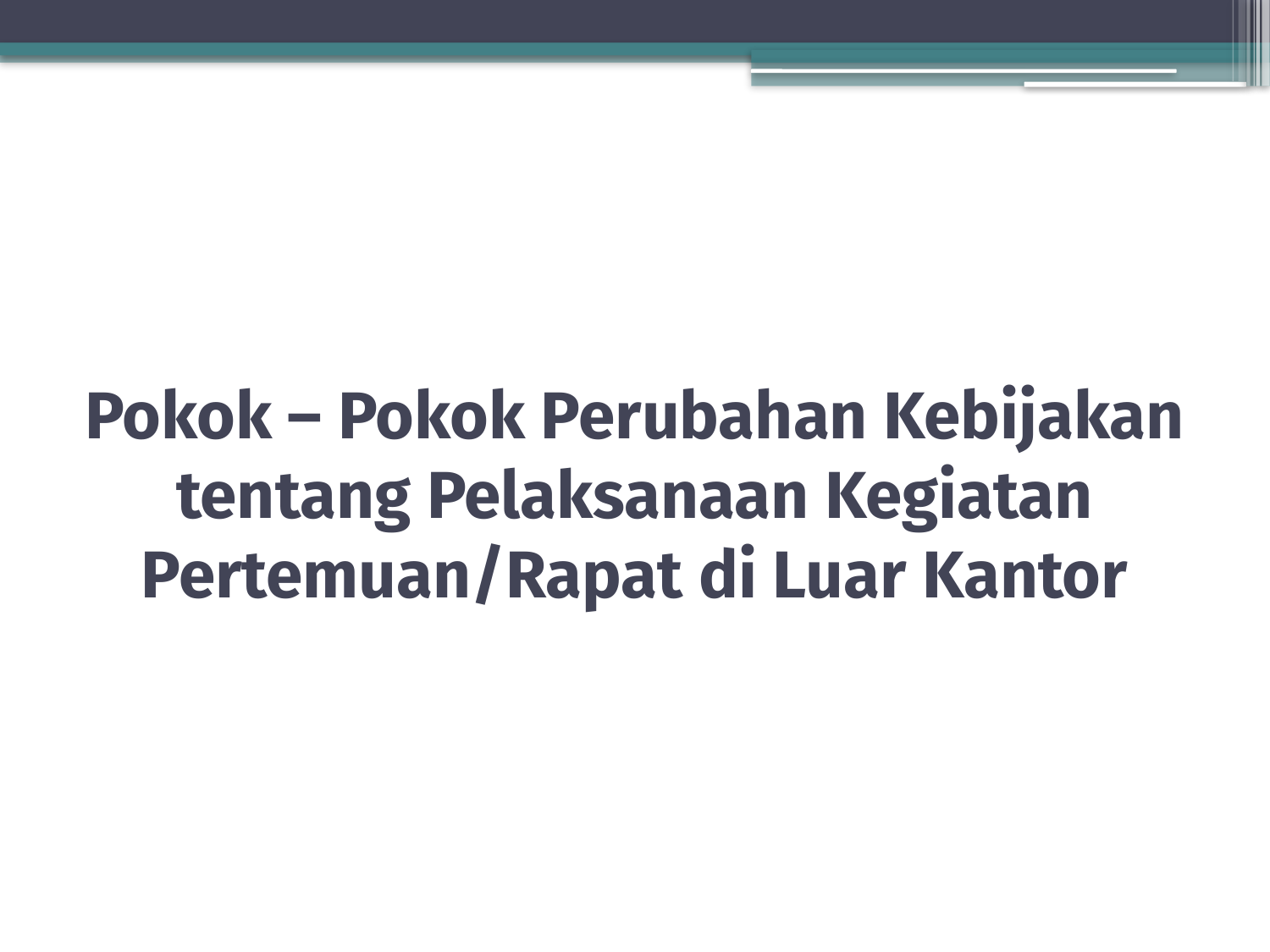

# Pokok – Pokok Perubahan Kebijakan tentang Pelaksanaan Kegiatan Pertemuan/Rapat di Luar Kantor